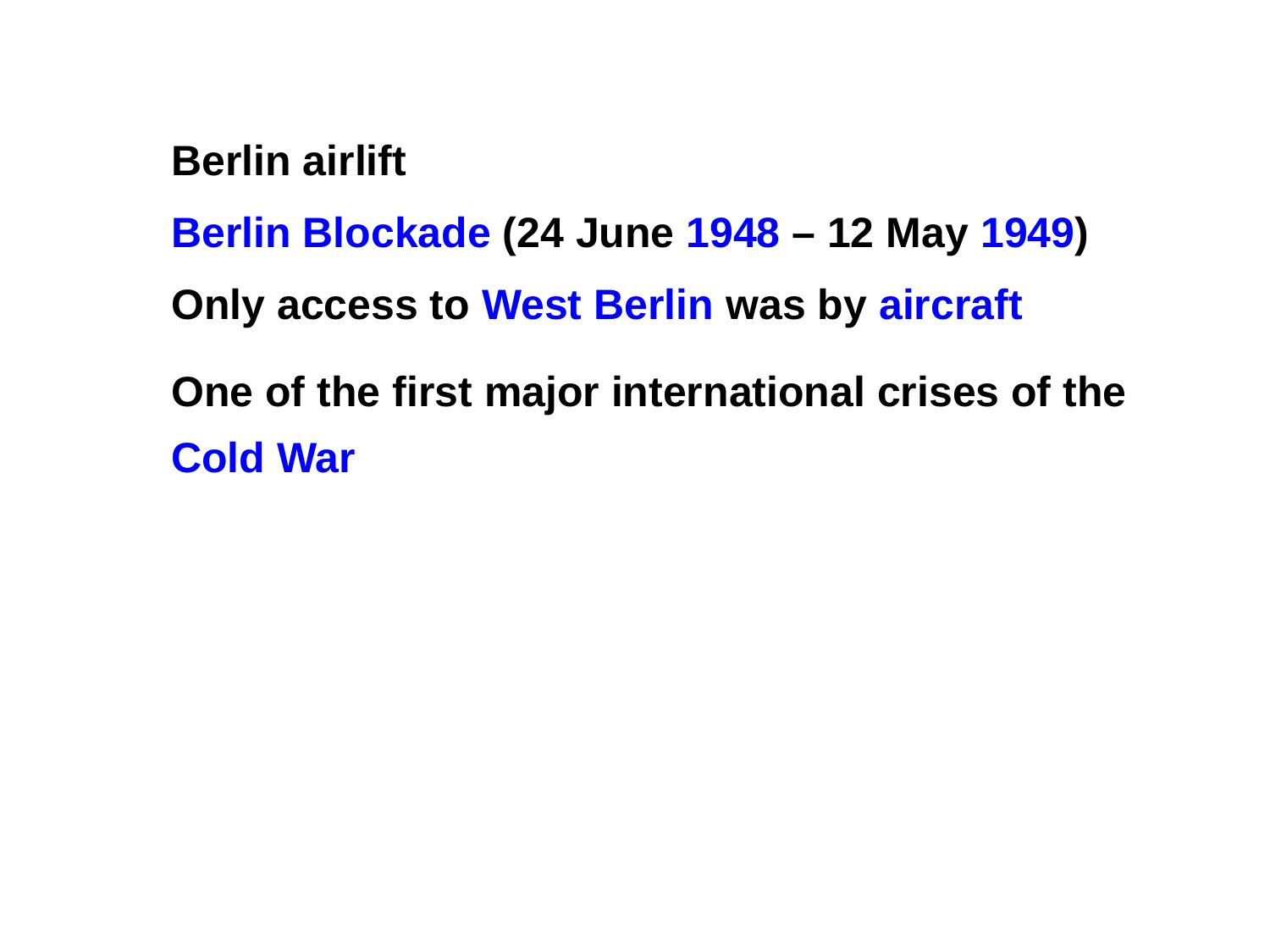

Berlin airlift
Berlin Blockade (24 June 1948 – 12 May 1949)
Only access to West Berlin was by aircraft
One of the first major international crises of the Cold War